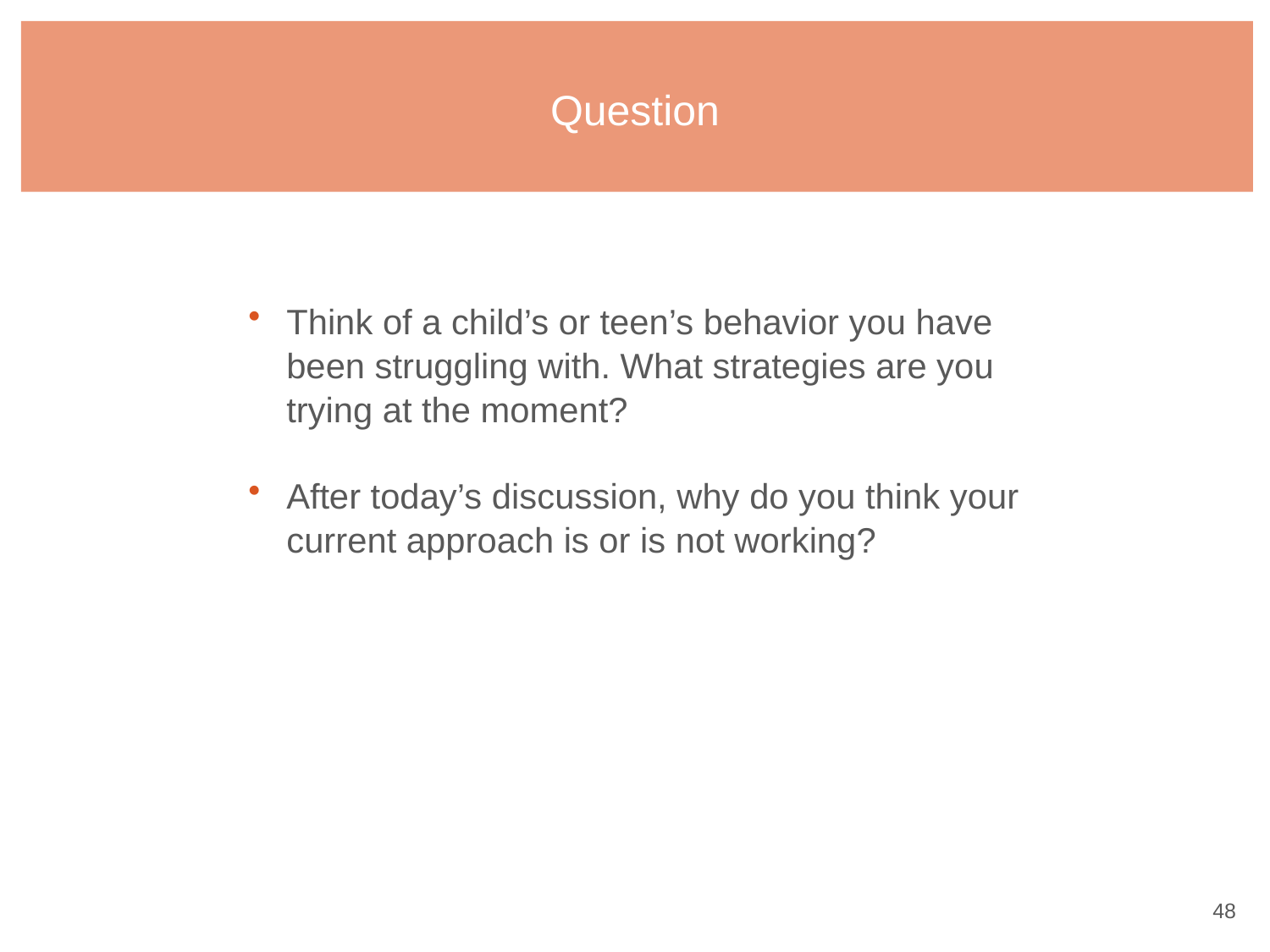

# Question
Think of a child’s or teen’s behavior you have been struggling with. What strategies are you trying at the moment?
After today’s discussion, why do you think your current approach is or is not working?
48